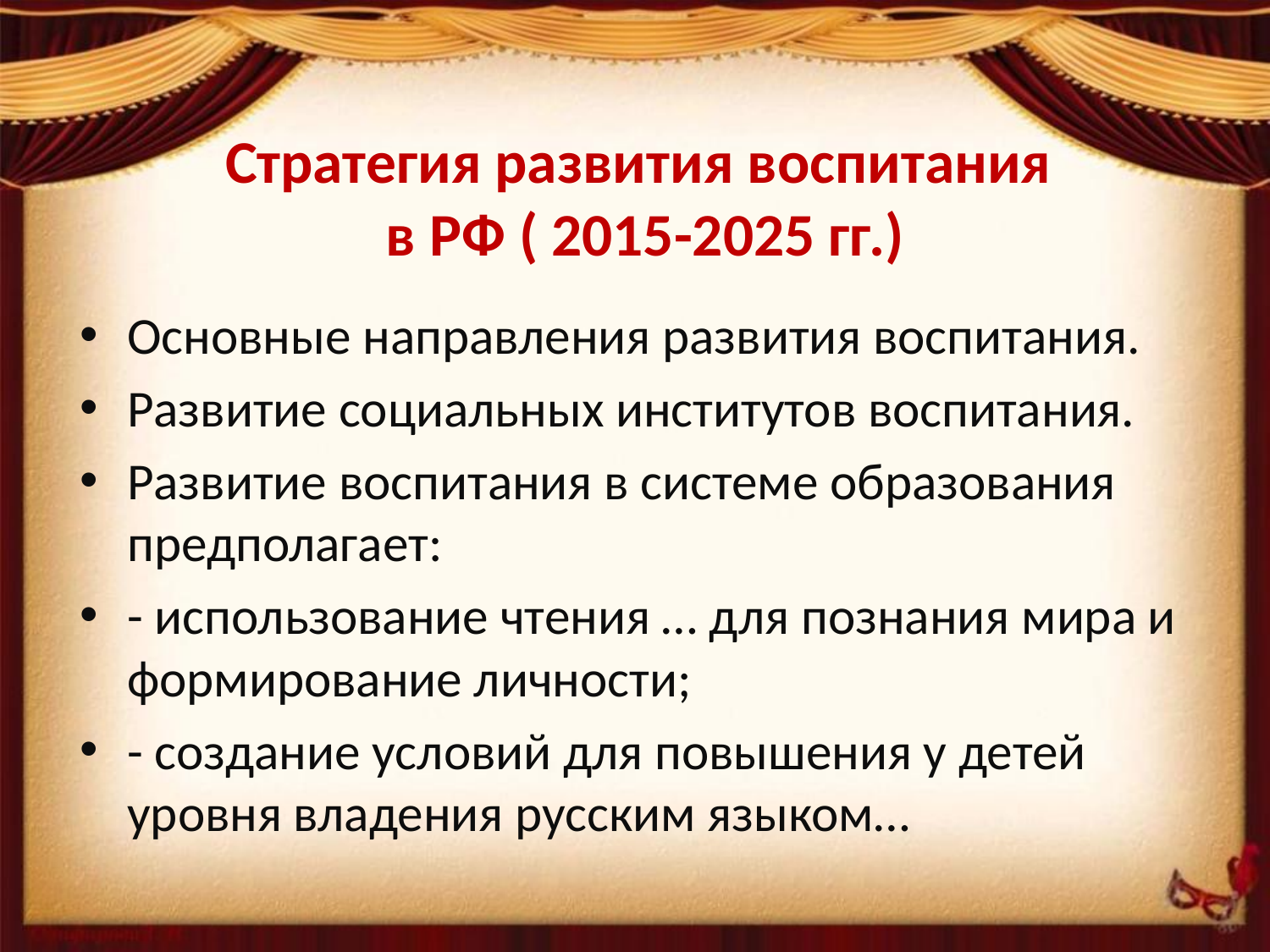

# Стратегия развития воспитания в РФ ( 2015-2025 гг.)
Основные направления развития воспитания.
Развитие социальных институтов воспитания.
Развитие воспитания в системе образования предполагает:
- использование чтения … для познания мира и формирование личности;
- создание условий для повышения у детей уровня владения русским языком…